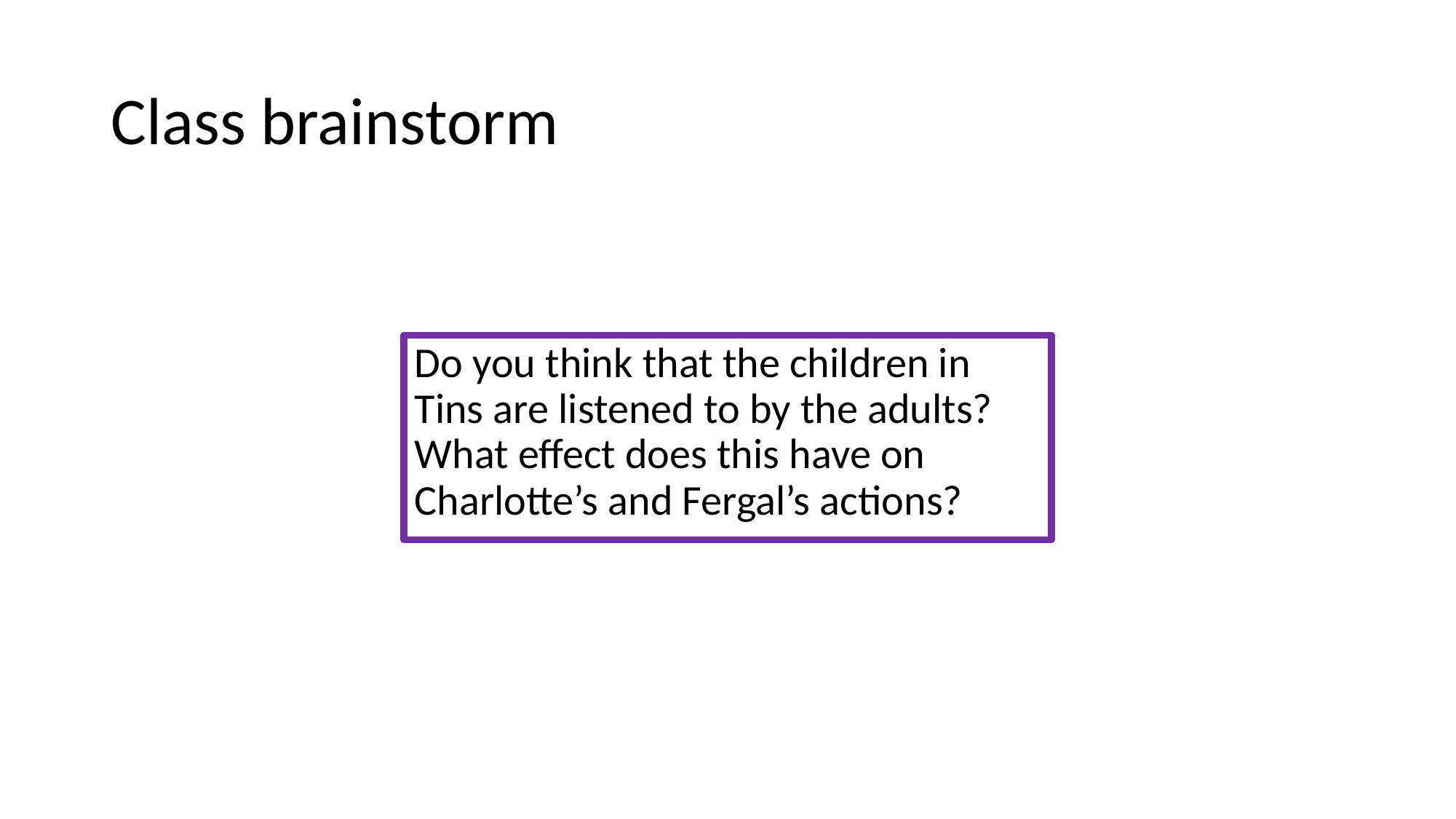

# Class brainstorm
Do you think that the children in Tins are listened to by the adults? What effect does this have on Charlotte’s and Fergal’s actions?